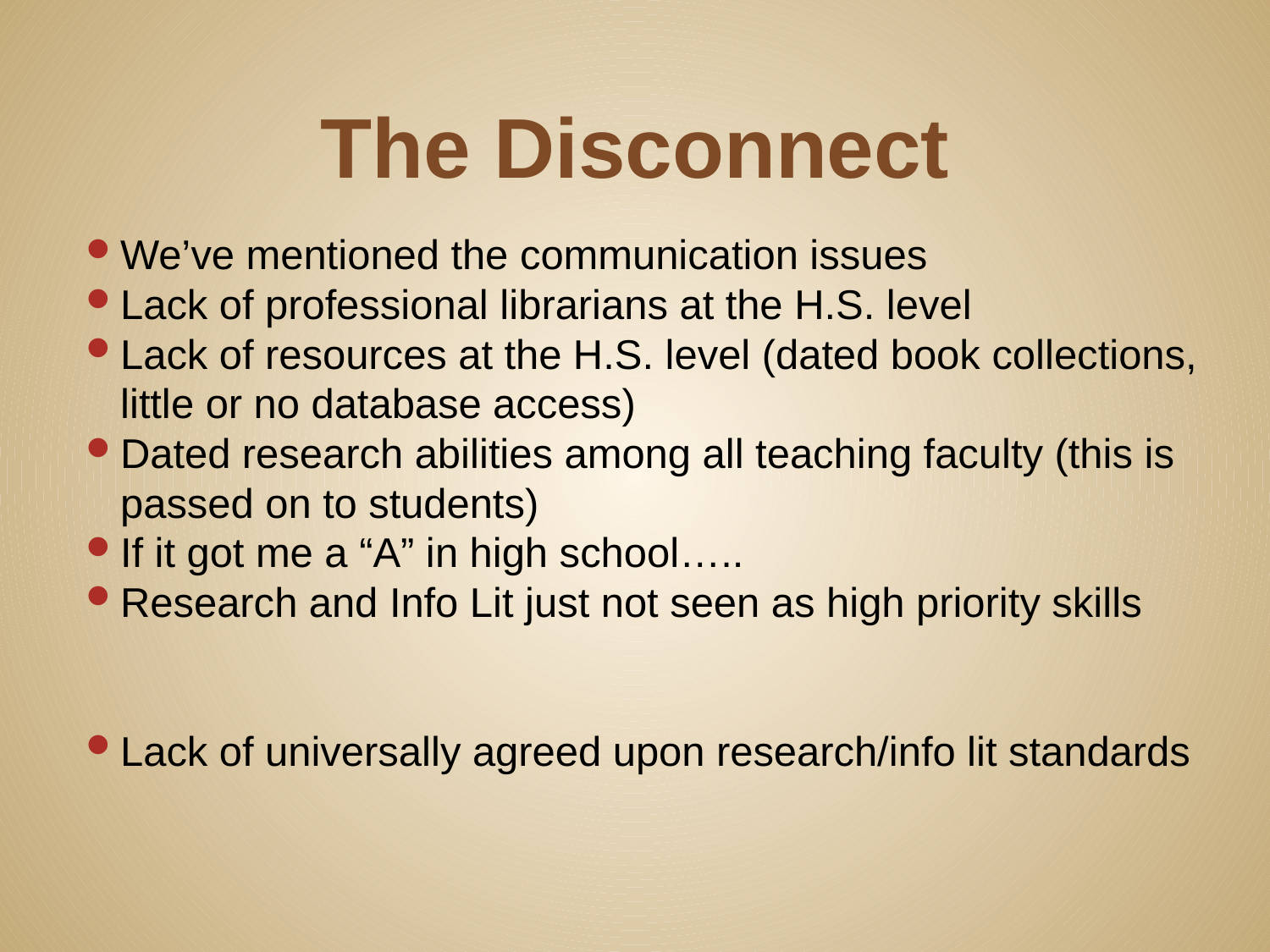

# The Disconnect
We’ve mentioned the communication issues
Lack of professional librarians at the H.S. level
Lack of resources at the H.S. level (dated book collections, little or no database access)
Dated research abilities among all teaching faculty (this is passed on to students)
If it got me a “A” in high school…..
Research and Info Lit just not seen as high priority skills

Lack of universally agreed upon research/info lit standards